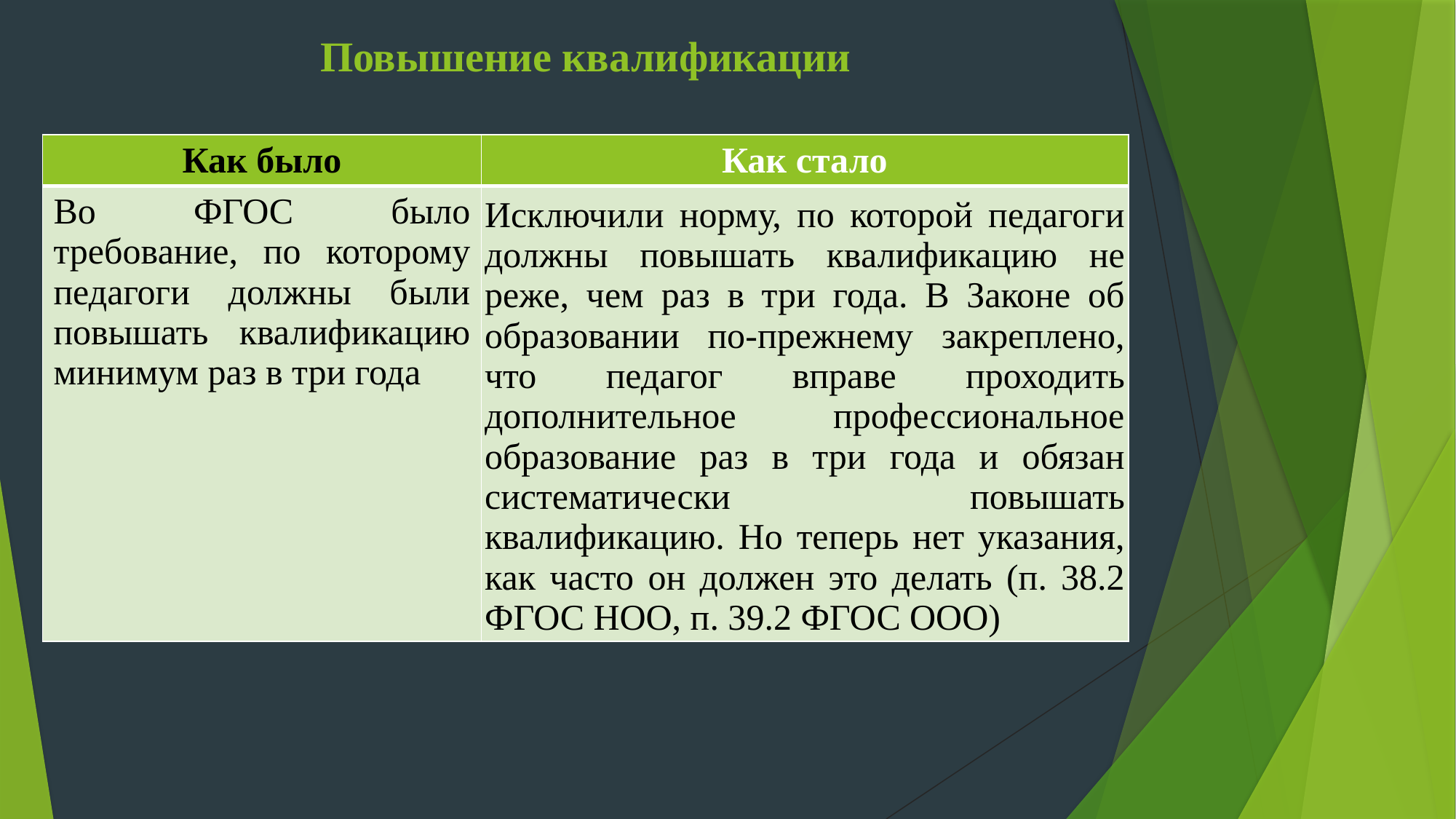

# Повышение квалификации
| Как было | Как стало |
| --- | --- |
| Во ФГОС было требование, по которому педагоги должны были повышать квалификацию минимум раз в три года | Исключили норму, по которой педагоги должны повышать квалификацию не реже, чем раз в три года. В Законе об образовании по-прежнему закреплено, что педагог вправе проходить дополнительное профессиональное образование раз в три года и обязан систематически повышать квалификацию. Но теперь нет указания, как часто он должен это делать (п. 38.2 ФГОС НОО, п. 39.2 ФГОС ООО) |